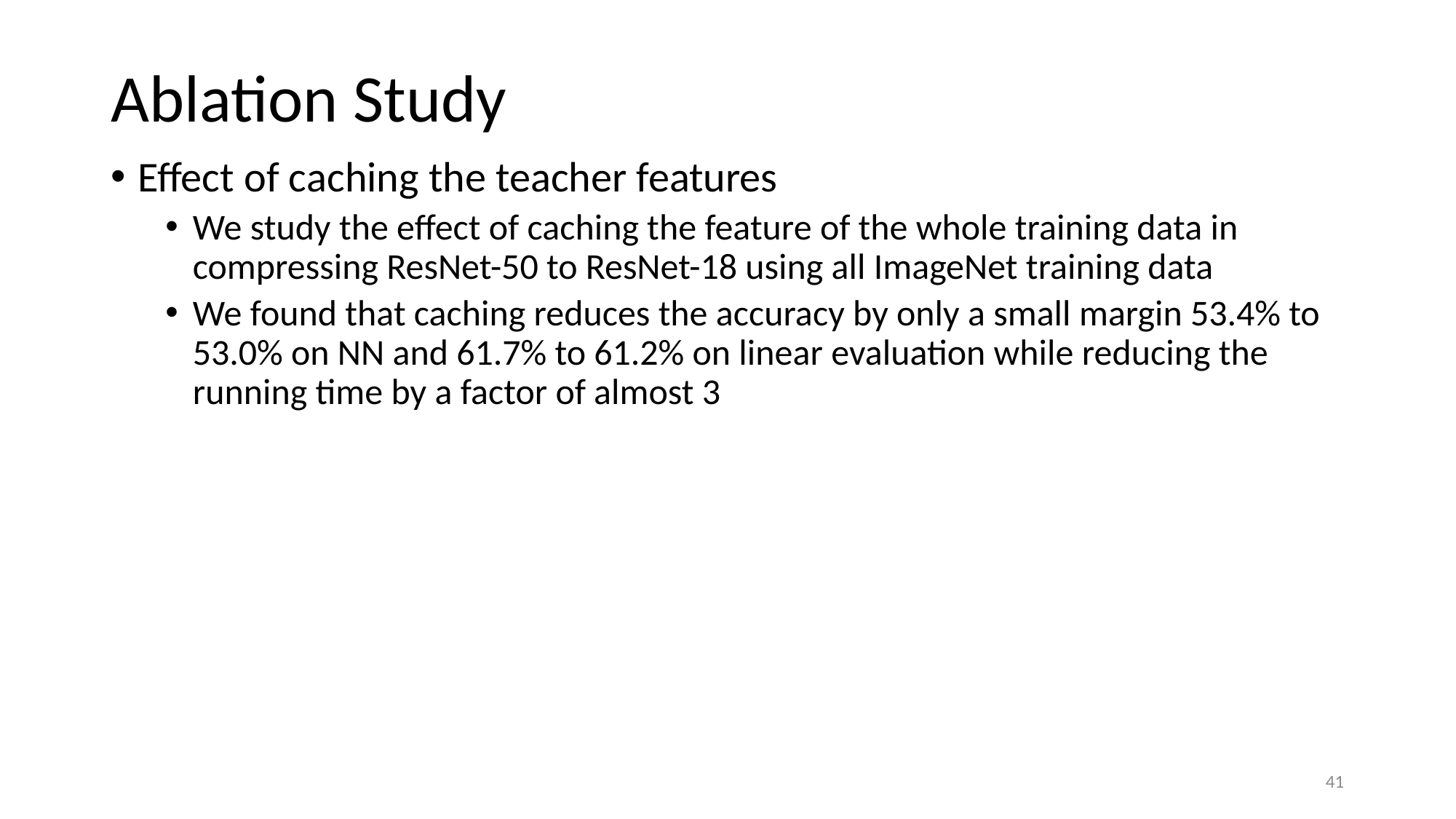

# Ablation Study
Effect of caching the teacher features
We study the effect of caching the feature of the whole training data in compressing ResNet-50 to ResNet-18 using all ImageNet training data
We found that caching reduces the accuracy by only a small margin 53.4% to 53.0% on NN and 61.7% to 61.2% on linear evaluation while reducing the running time by a factor of almost 3

41